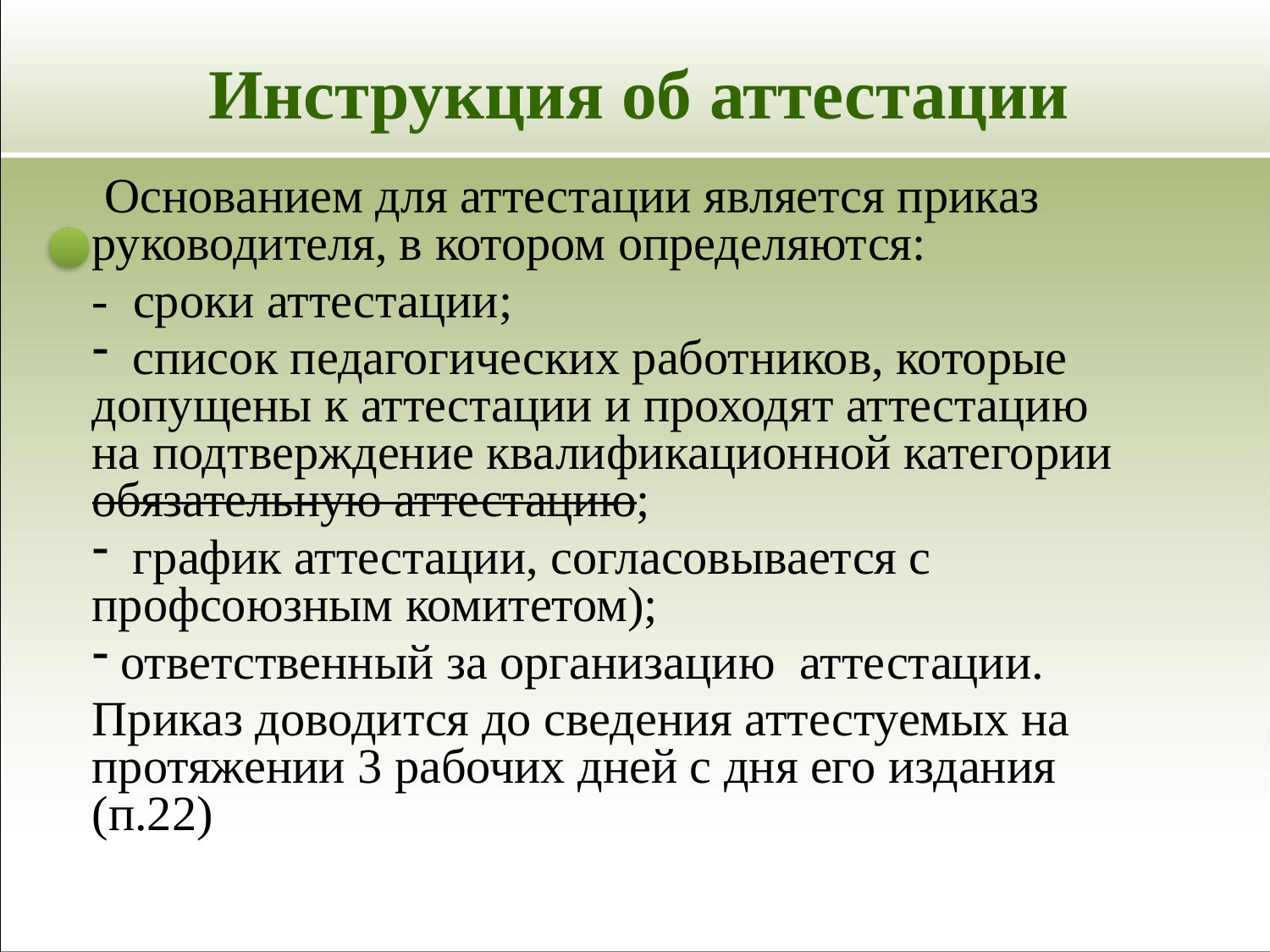

# Инструкция об аттестации
 Основанием для аттестации является приказ руководителя, в котором определяются:
-  сроки аттестации;
  список педагогических работников, которые допущены к аттестации и проходят аттестацию на подтверждение квалификационной категории обязательную аттестацию;
  график аттестации, согласовывается с профсоюзным комитетом);
 ответственный за организацию  аттестации.
Приказ доводится до сведения аттестуемых на протяжении 3 рабочих дней с дня его издания (п.22)